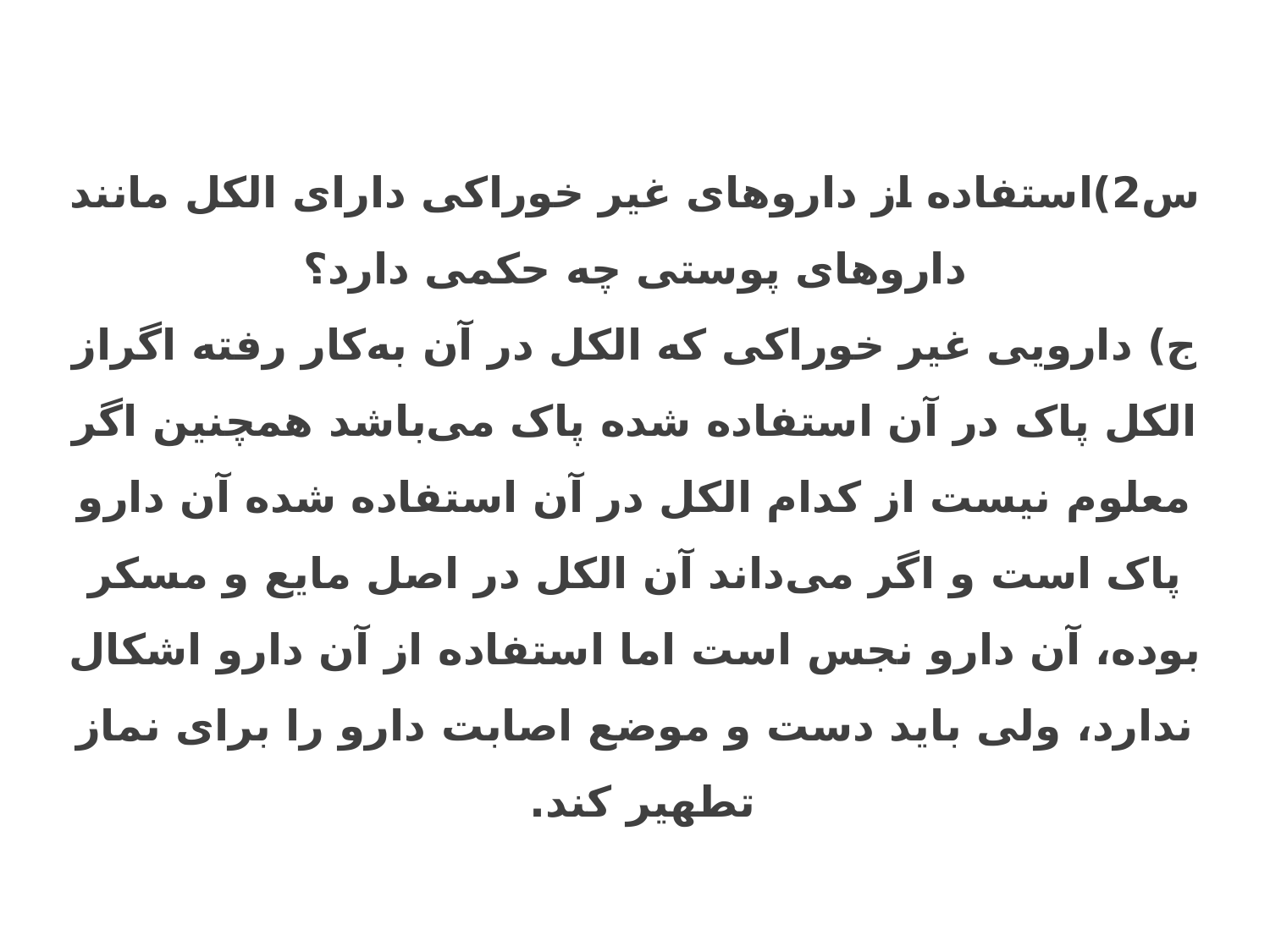

س2)استفاده از داروهای غیر خوراکی دارای الکل مانند داروهای پوستی چه حکمی دارد؟
ج) دارویى غیر خوراکی که الکل در آن به‌کار رفته اگراز الکل پاک در آن استفاده شده پاک می‌باشد همچنین اگر معلوم نیست از کدام الکل در آن استفاده شده آن دارو پاک است و اگر می‌داند آن الکل در اصل مایع و مسکر بوده، آن دارو نجس است اما استفاده از آن دارو اشکال ندارد، ولی باید دست و موضع اصابت دارو را برای نماز تطهیر کند.